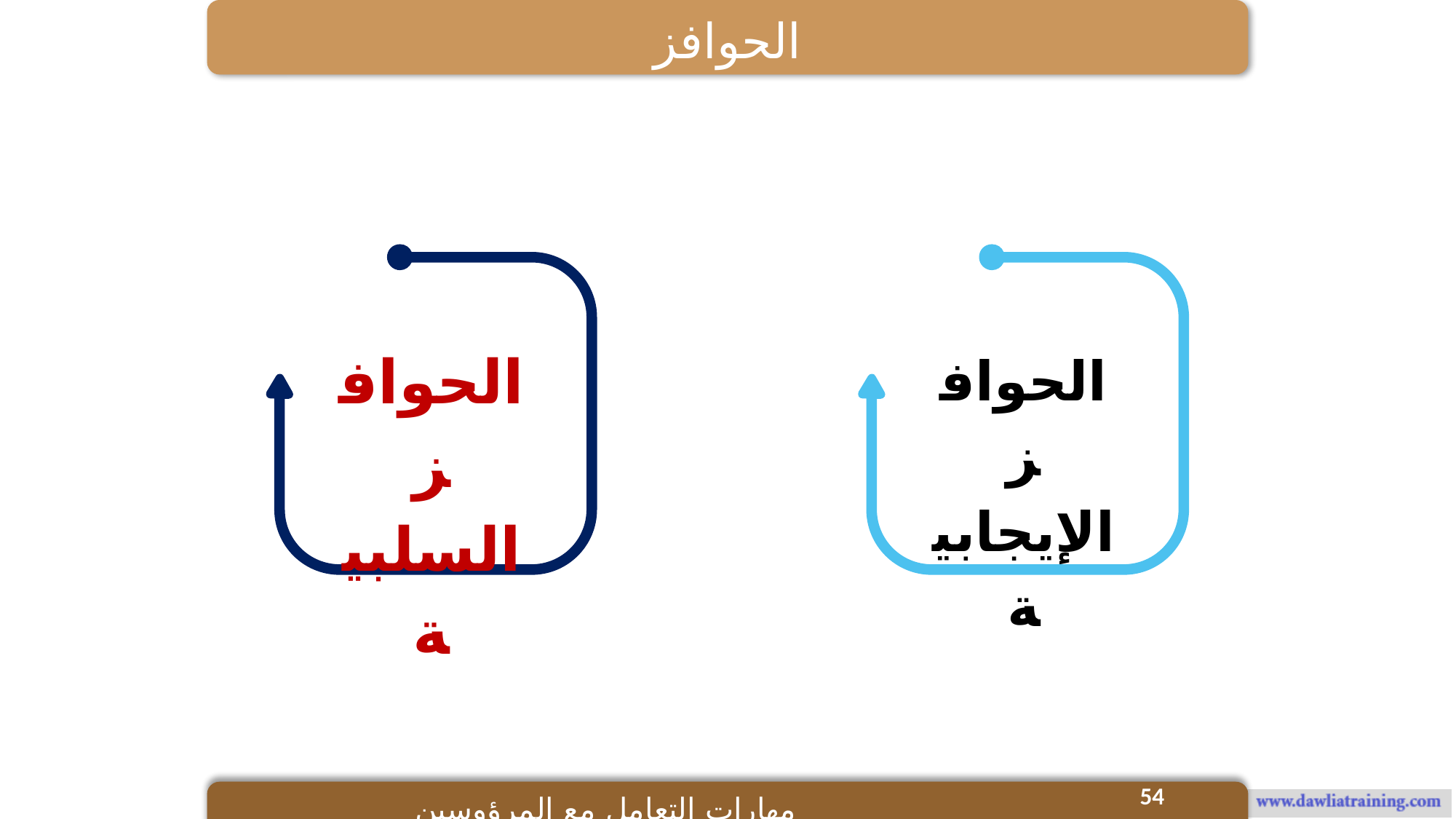

الحوافز

الحوافز السلبية

الحوافز الإيجابية

54

مهارات التعامل مع المرؤوسين